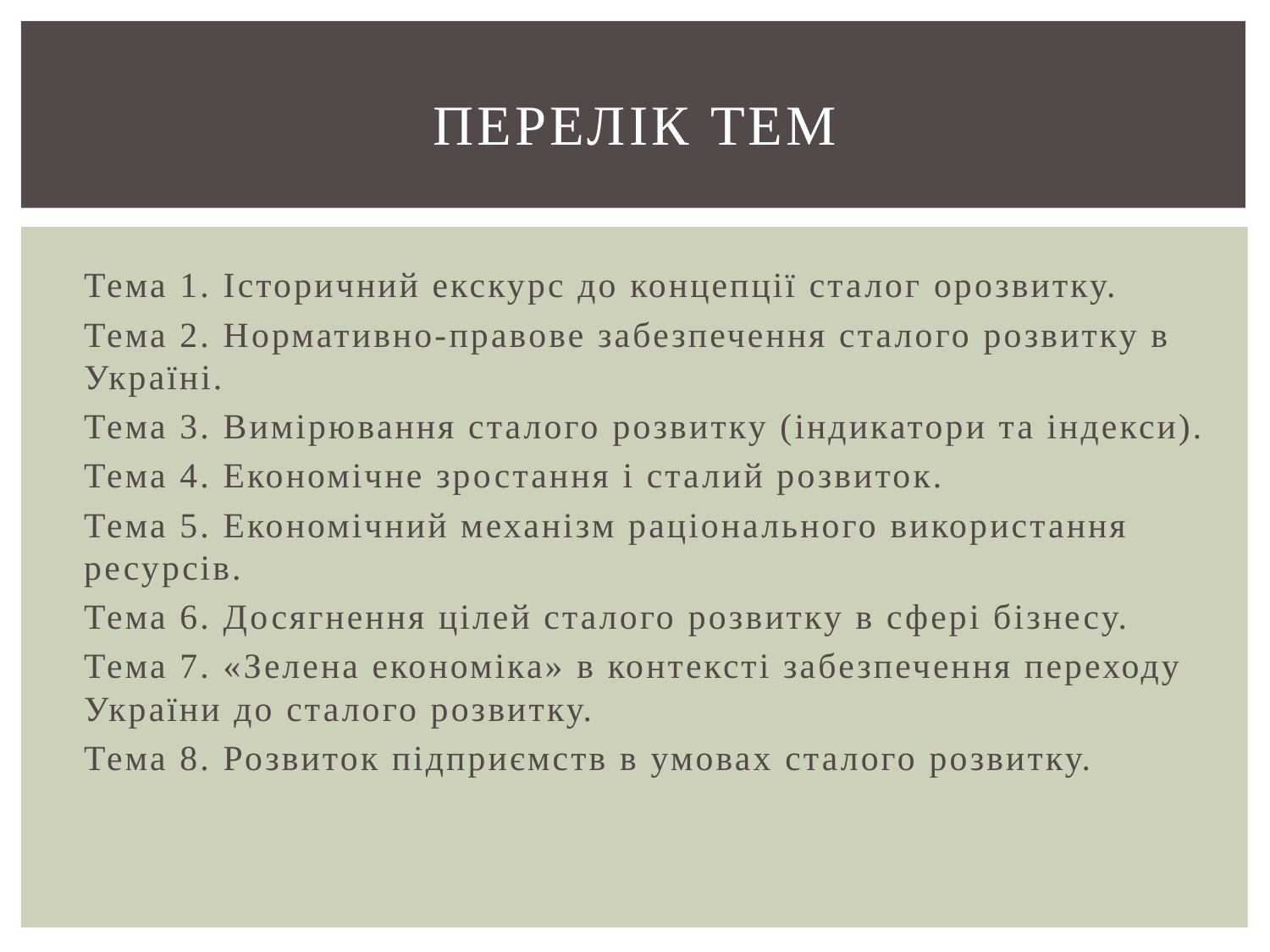

# Перелік тем
Тема 1. Історичний екскурс до концепції сталог орозвитку.
Тема 2. Нормативно-правове забезпечення сталого розвитку в Україні.
Тема 3. Вимірювання сталого розвитку (індикатори та індекси).
Тема 4. Економічне зростання і сталий розвиток.
Тема 5. Економічний механізм раціонального використання ресурсів.
Тема 6. Досягнення цілей сталого розвитку в сфері бізнесу.
Тема 7. «Зелена економіка» в контексті забезпечення переходу України до сталого розвитку.
Тема 8. Розвиток підприємств в умовах сталого розвитку.